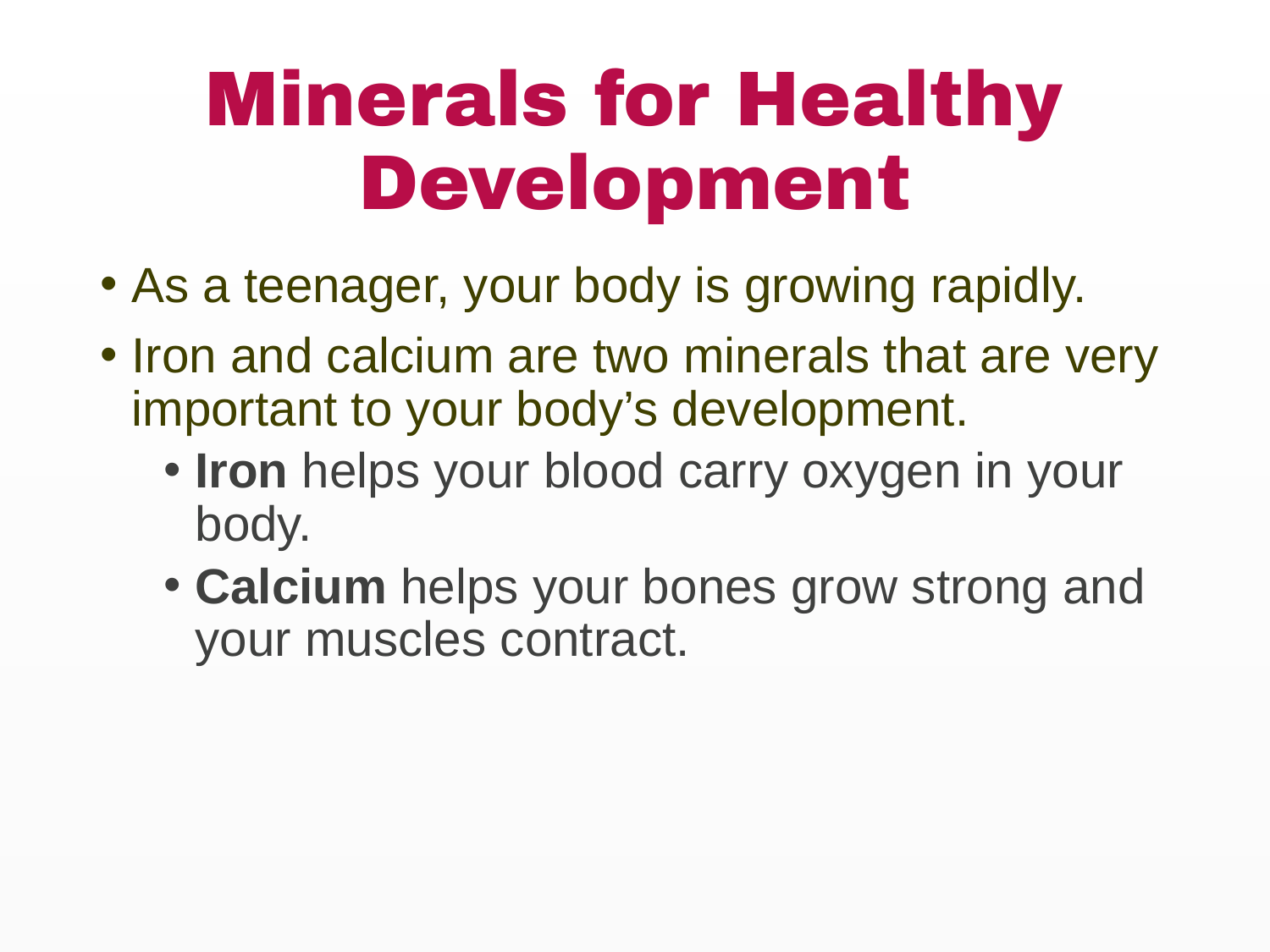

# Minerals for Healthy Development
As a teenager, your body is growing rapidly.
Iron and calcium are two minerals that are very important to your body’s development.
Iron helps your blood carry oxygen in your body.
Calcium helps your bones grow strong and your muscles contract.